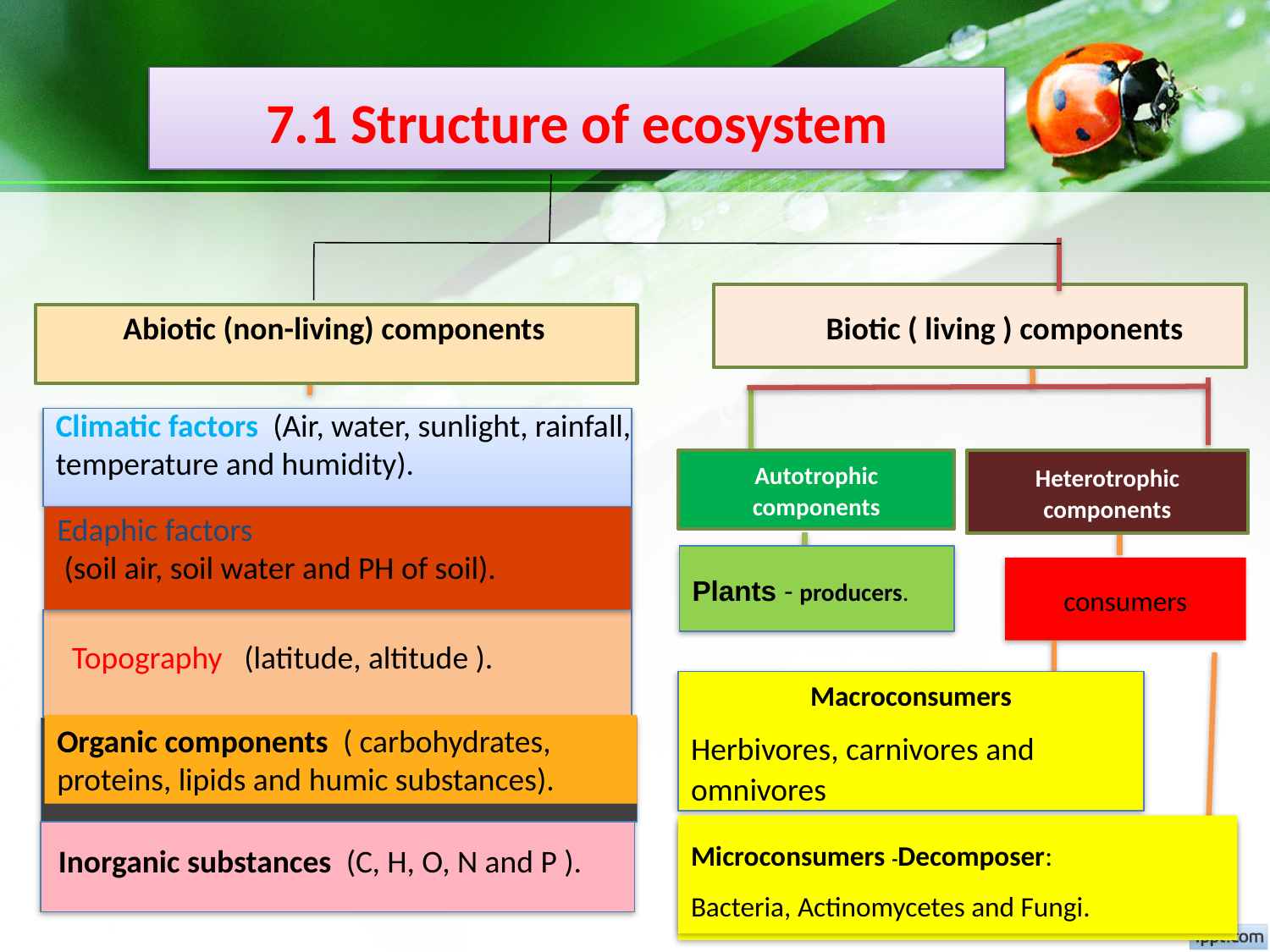

7.1 Structure of ecosystem

         Biotic ( living ) components
Abiotic (non-living) components
Climatic factors  (Air, water, sunlight, rainfall, temperature and humidity).
Autotrophic components
Heterotrophic components
Edaphic factors
 (soil air, soil water and PH of soil).
Plants - producers.
 consumers
Topography   (latitude, altitude ).
Macroconsumers
Herbivores, carnivores and omnivores
Organic components  ( carbohydrates, proteins, lipids and humic substances).

Microconsumers -Decomposer:
Bacteria, Actinomycetes and Fungi.

 Inorganic substances  (C, H, O, N and P ).
Biotic (living) components
Abiotic (non-living) components
Climatic factors  (Air, water, sunlight, rainfall, temperature and humidity).
Edaphic factors
 (soil air, soil water and PH of soil).
Topography   (latitude, altitude ).
Organic components  ( carbohydrates, proteins, lipids and humic substances).

Microconsumers -Decomposer:
Bacteria, Actinomycetes and Fungi.

 Inorganic substances  (C, H, O, N and P ).